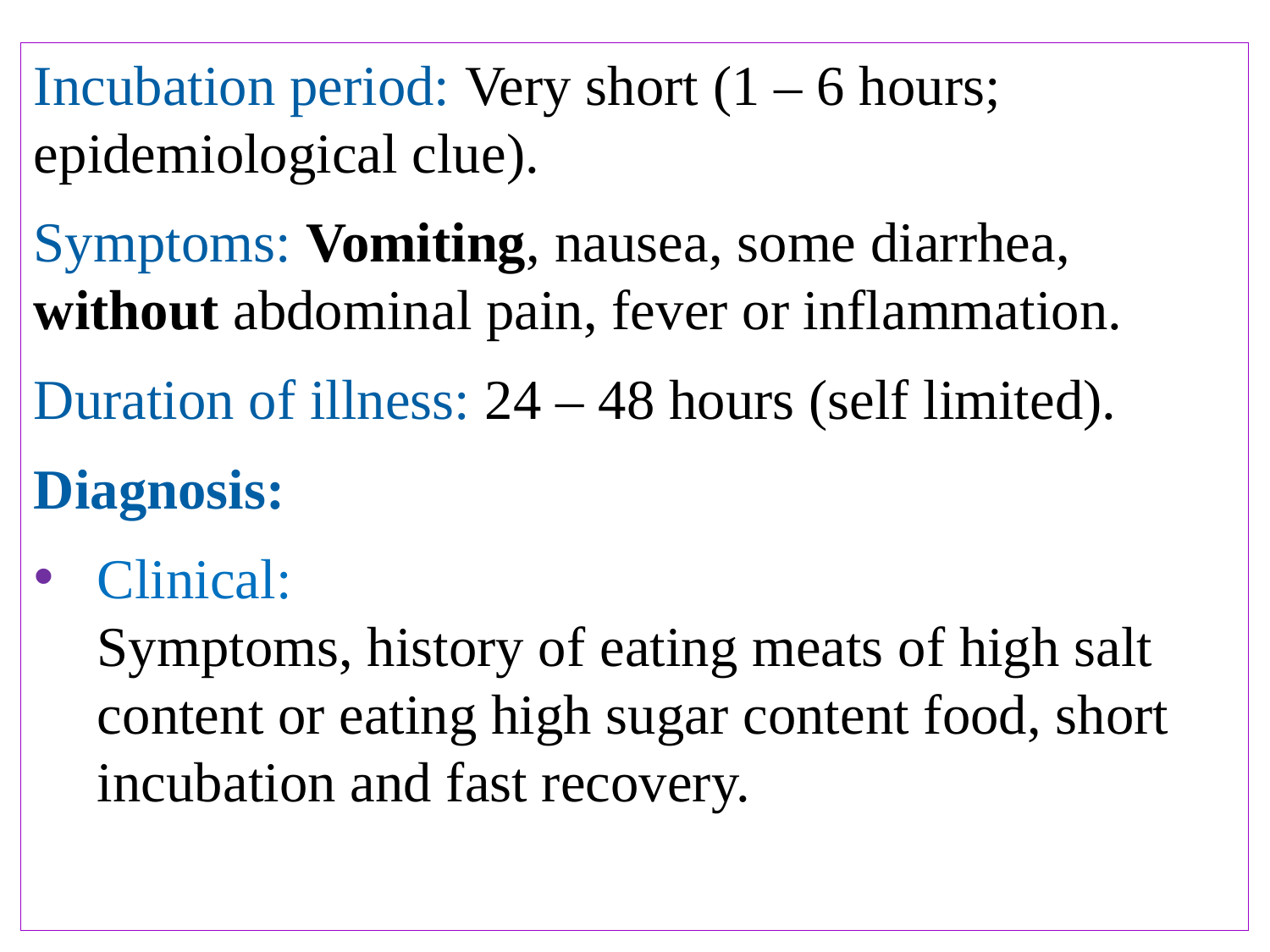

Incubation period: Very short (1 – 6 hours; epidemiological clue).
Symptoms: Vomiting, nausea, some diarrhea, without abdominal pain, fever or inflammation.
Duration of illness: 24 – 48 hours (self limited).
Diagnosis:
Clinical:                                                                Symptoms, history of eating meats of high salt content or eating high sugar content food, short incubation and fast recovery.